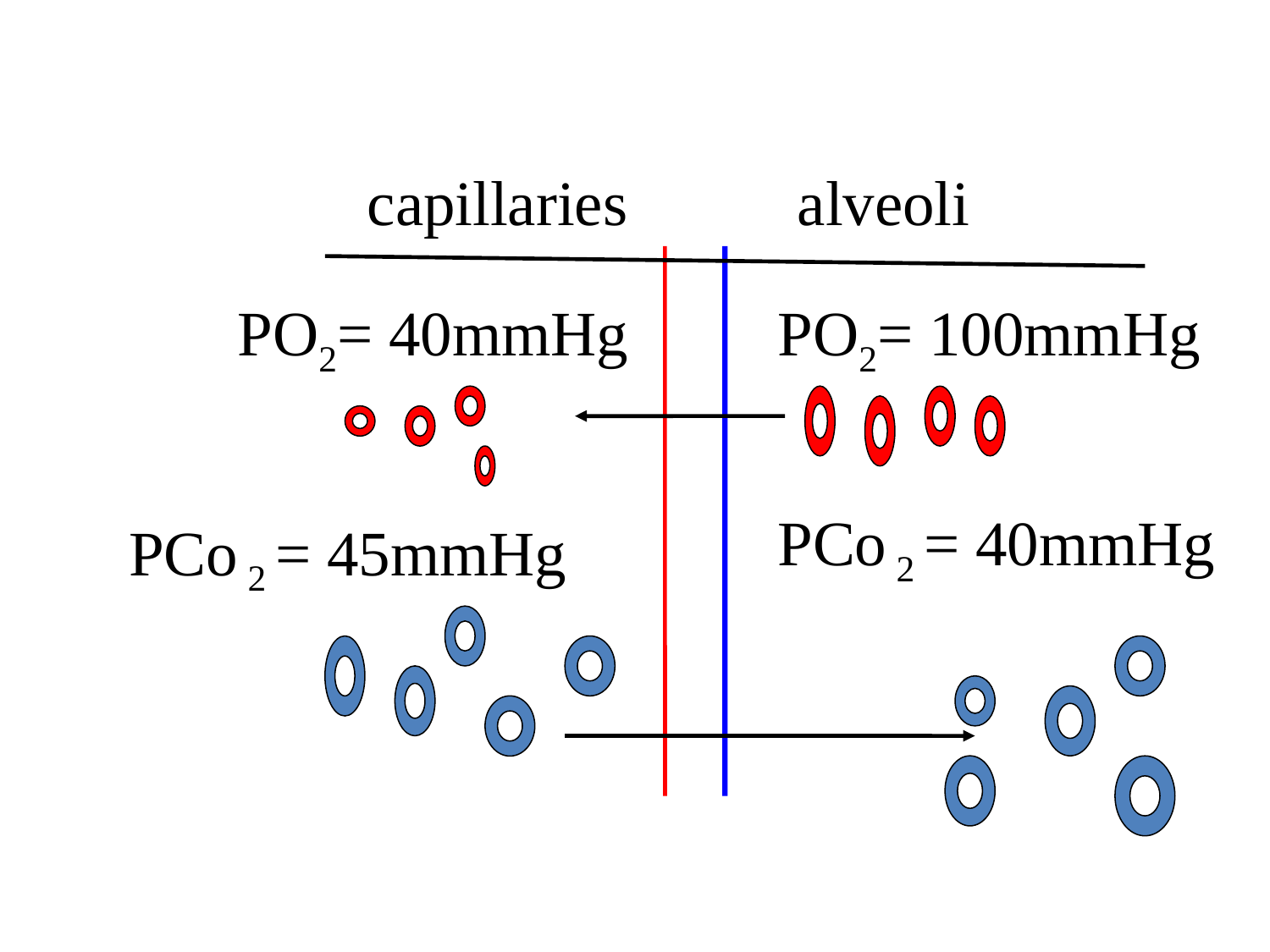

capillaries
alveoli

PO2= 40mmHg
PO2= 100mmHg

PCo 2 = 40mmHg
PCo 2 = 45mmHg